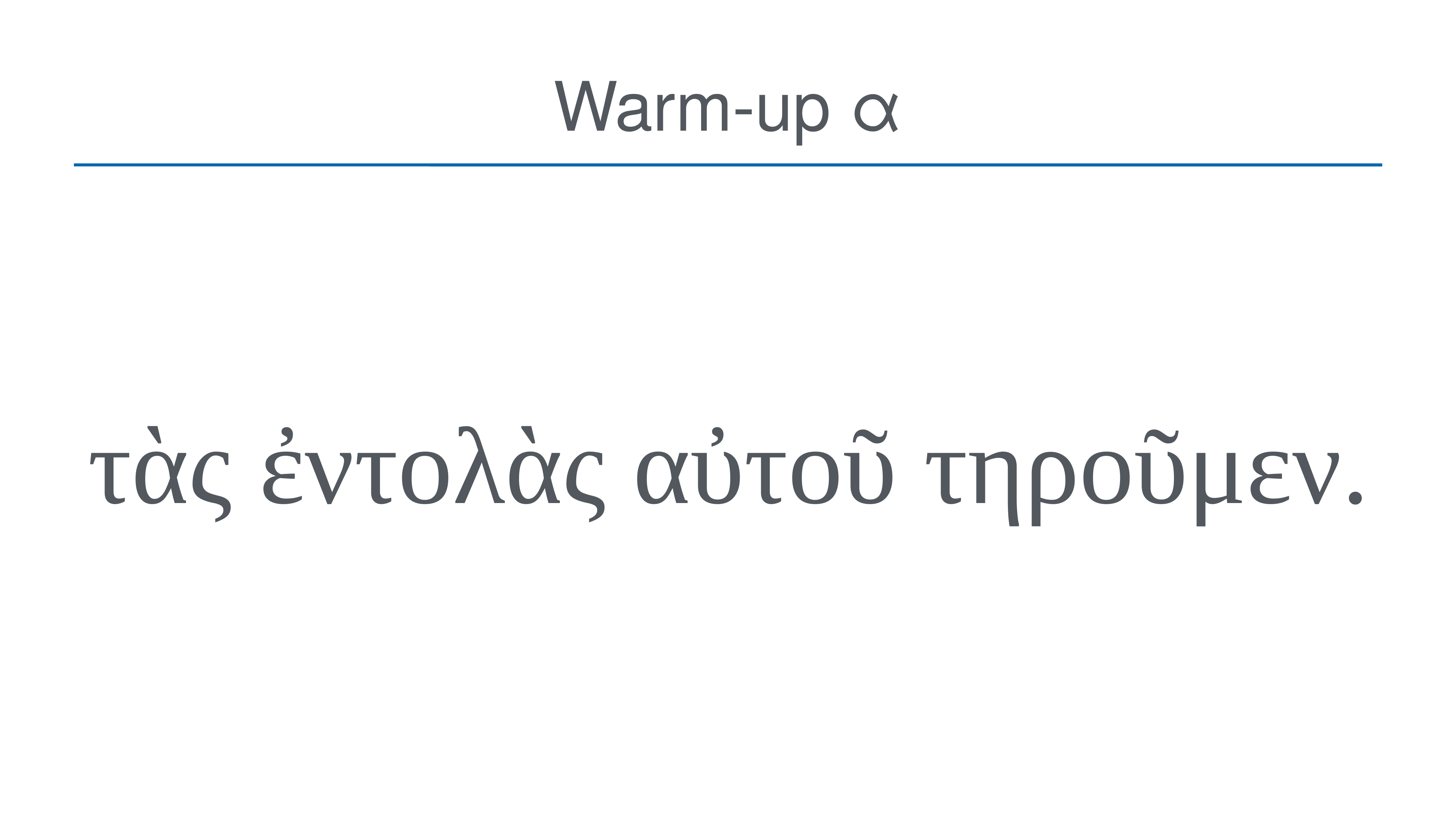

# Warm-up α
τὰς ἐντολὰς αὐτοῦ τηροῦμεν.